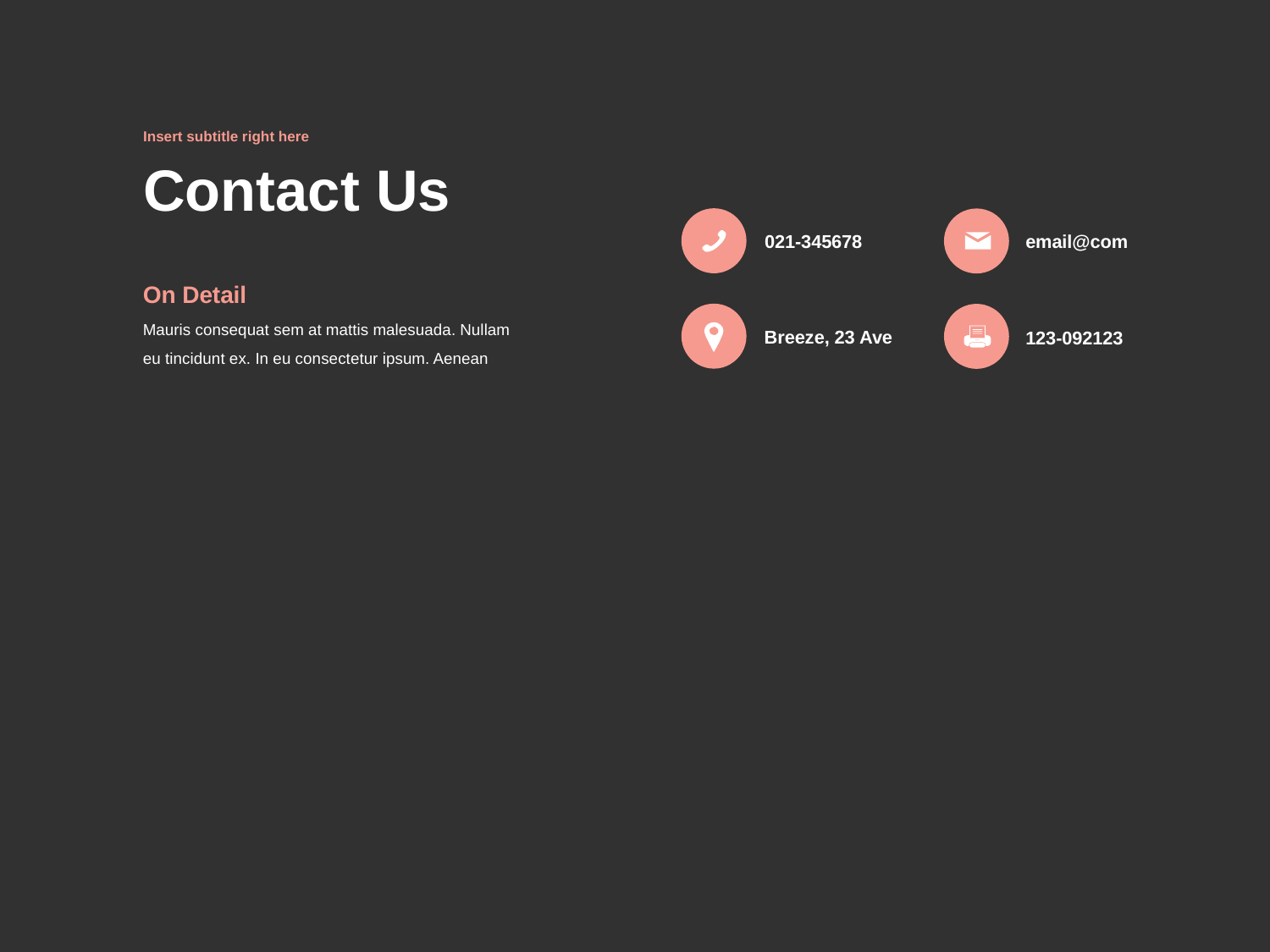

Insert subtitle right here
# Contact Us

email@com
021-345678

On Detail

Mauris consequat sem at mattis malesuada. Nullam eu tincidunt ex. In eu consectetur ipsum. Aenean
Breeze, 23 Ave
123-092123